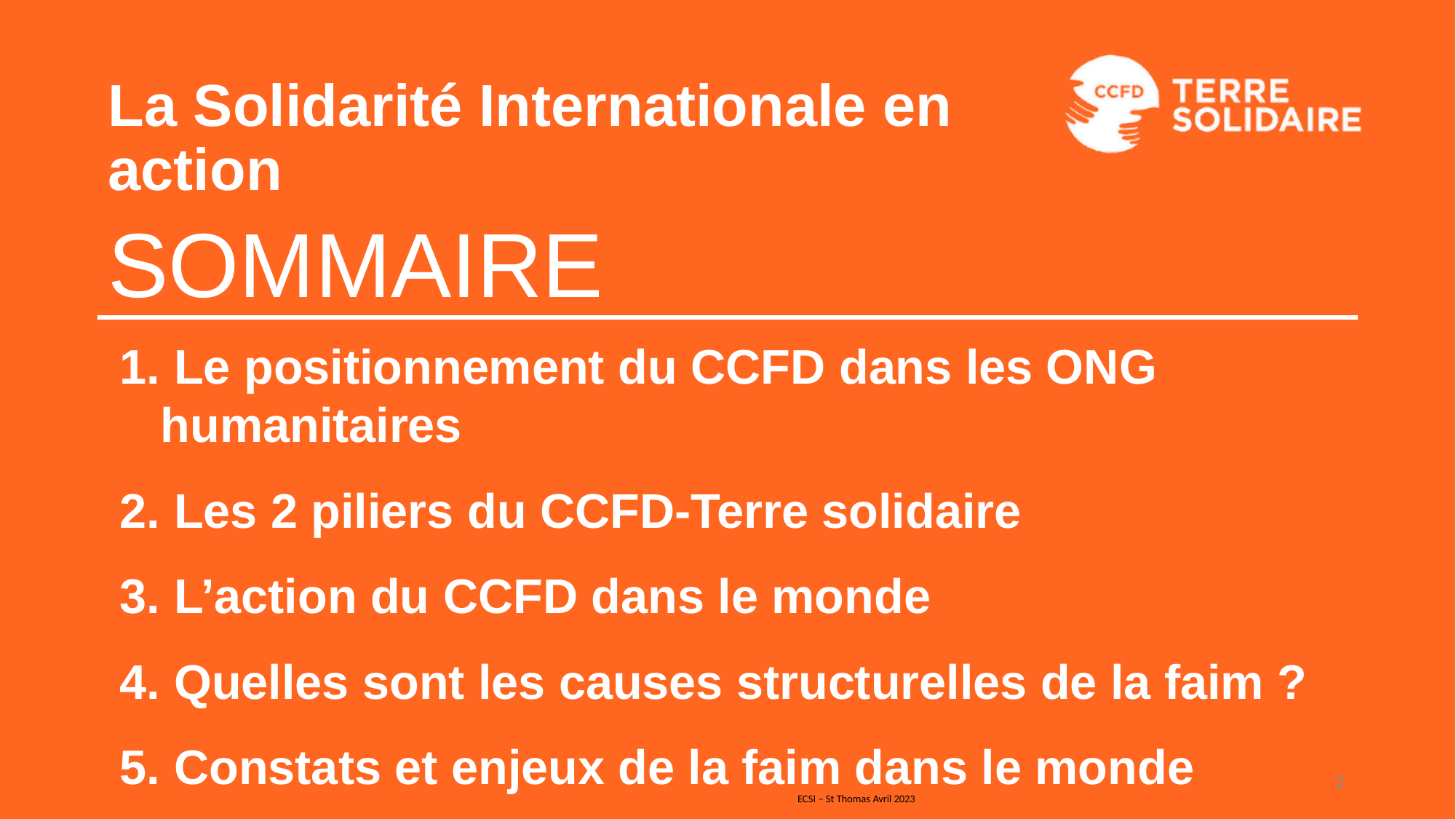

La Solidarité Internationale en action
 Le positionnement du CCFD dans les ONG humanitaires
 Les 2 piliers du CCFD-Terre solidaire
 L’action du CCFD dans le monde
 Quelles sont les causes structurelles de la faim ?
 Constats et enjeux de la faim dans le monde

2
ECSI – St Thomas Avril 2023